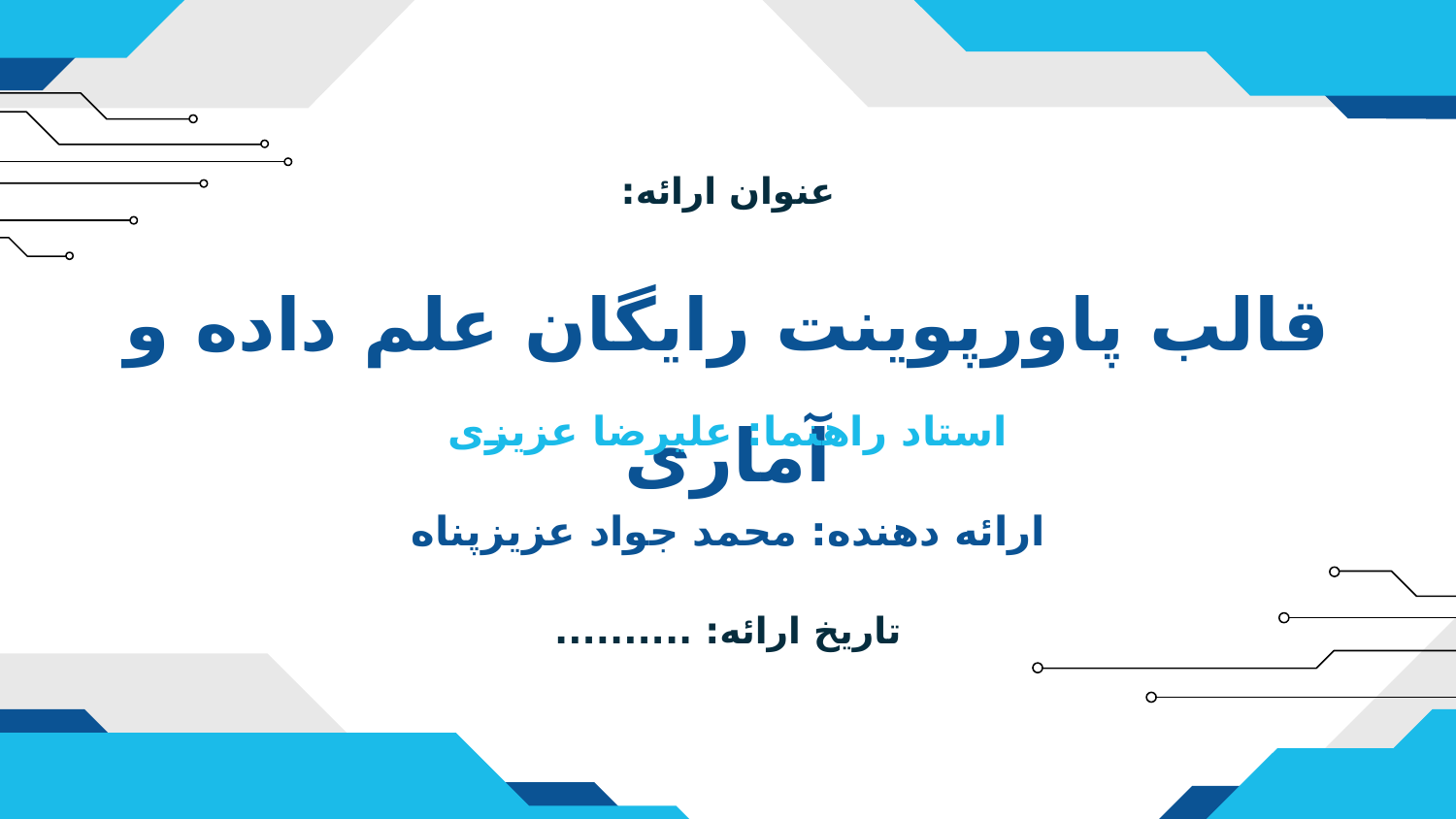

عنوان ارائه:
قالب پاورپوینت رایگان علم داده و آماری
استاد راهنما: علیرضا عزیزی
ارائه دهنده: محمد جواد عزیزپناه
تاریخ ارائه: ..........